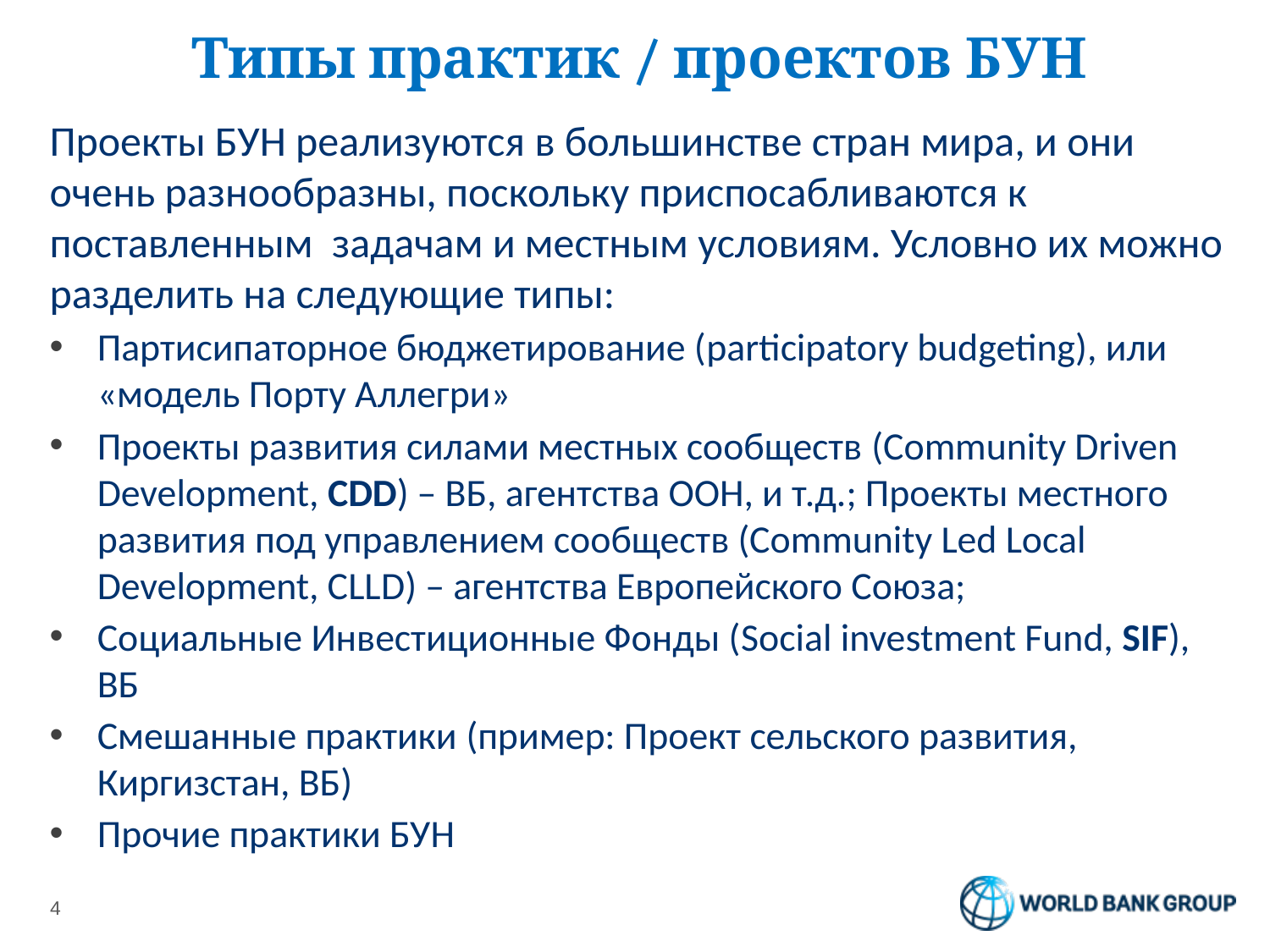

# Типы практик / проектов БУН
Проекты БУН реализуются в большинстве стран мира, и они очень разнообразны, поскольку приспосабливаются к поставленным  задачам и местным условиям. Условно их можно разделить на следующие типы:
Партисипаторное бюджетирование (participatory budgeting), или «модель Порту Аллегри»
Проекты развития силами местных сообществ (Community Driven Development, CDD) – ВБ, агентства ООН, и т.д.; Проекты местного развития под управлением сообществ (Community Led Local Development, CLLD) – агентства Европейского Союза;
Социальные Инвестиционные Фонды (Social investment Fund, SIF), ВБ
Смешанные практики (пример: Проект сельского развития, Киргизстан, ВБ)
Прочие практики БУН

4